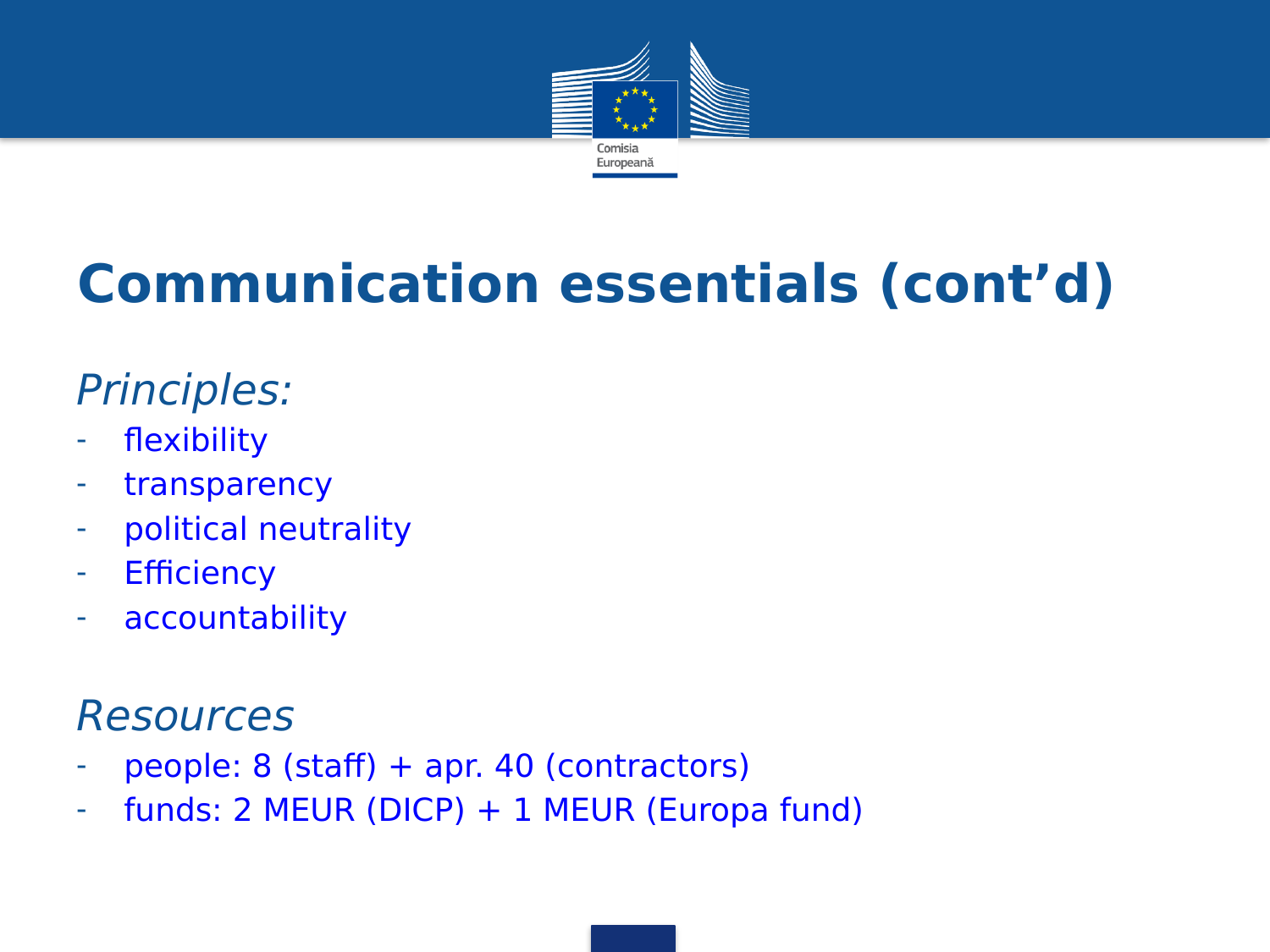

# Communication essentials (cont’d)
Principles:
flexibility
transparency
political neutrality
Efficiency
accountability

Resources
people: 8 (staff) + apr. 40 (contractors)
funds: 2 MEUR (DICP) + 1 MEUR (Europa fund)